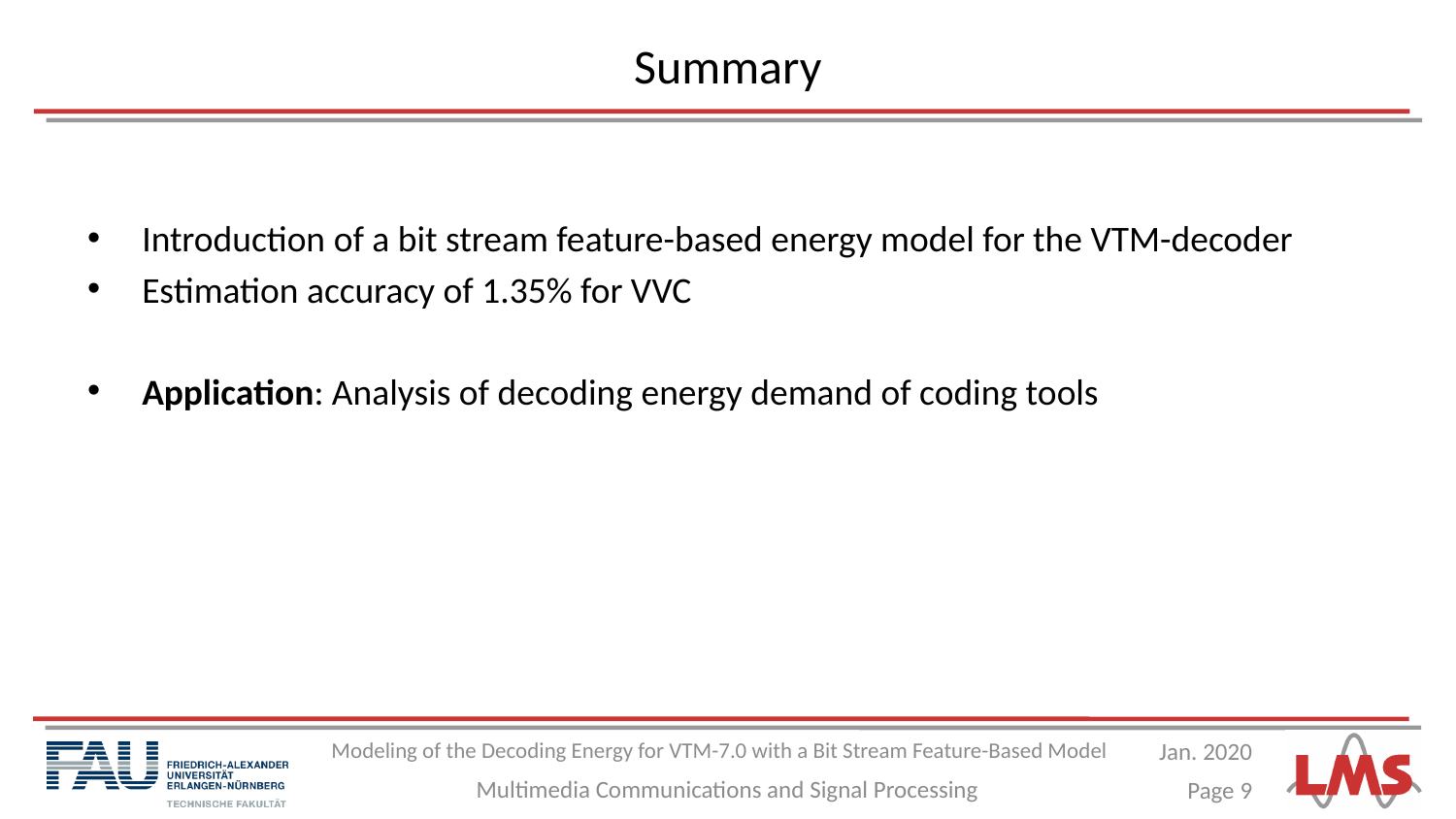

# Summary

Introduction of a bit stream feature-based energy model for the VTM-decoder
Estimation accuracy of 1.35% for VVC

Application: Analysis of decoding energy demand of coding tools